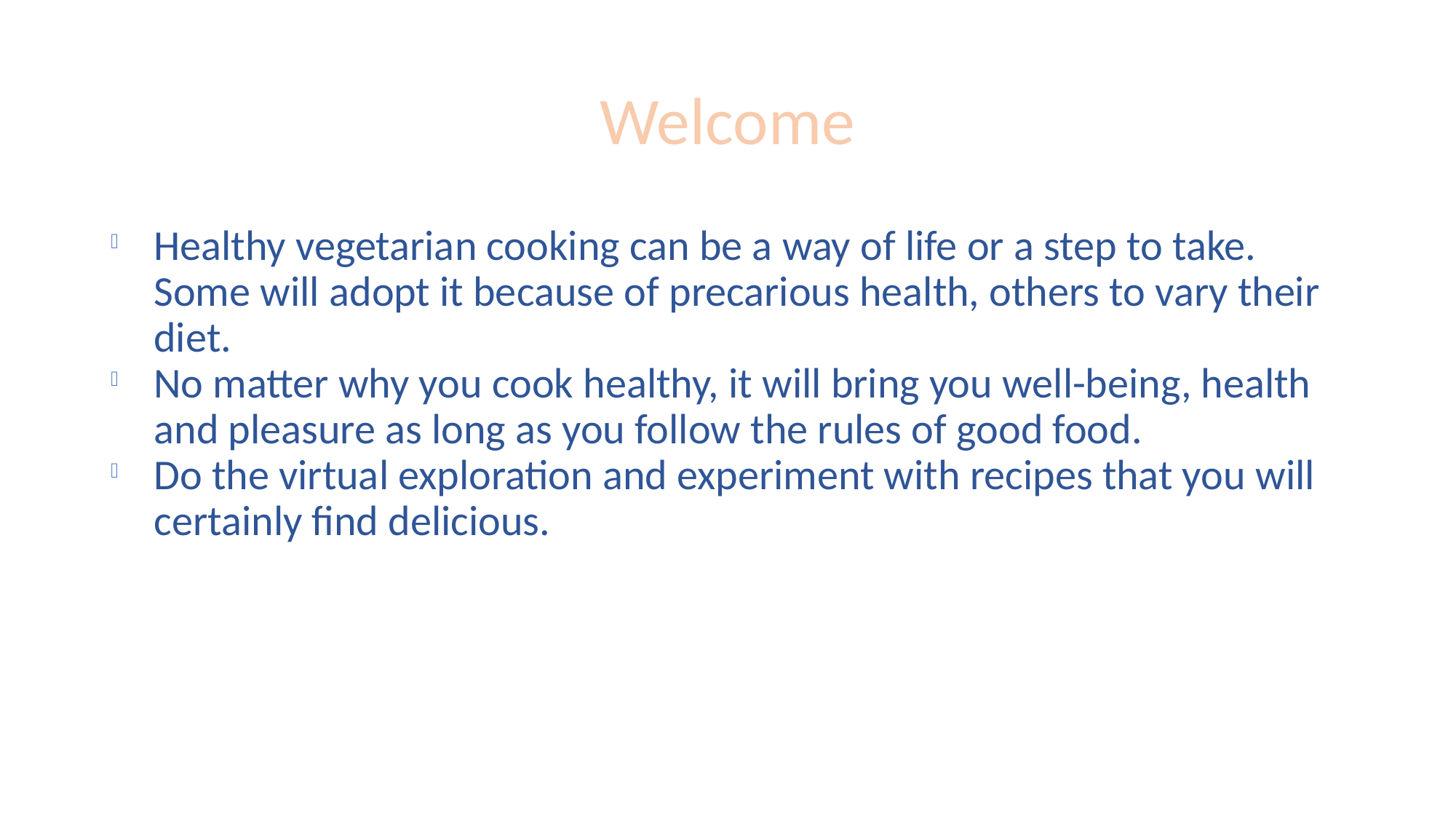

# Welcome
Healthy vegetarian cooking can be a way of life or a step to take. Some will adopt it because of precarious health, others to vary their diet.
No matter why you cook healthy, it will bring you well-being, health and pleasure as long as you follow the rules of good food.
Do the virtual exploration and experiment with recipes that you will certainly find delicious.